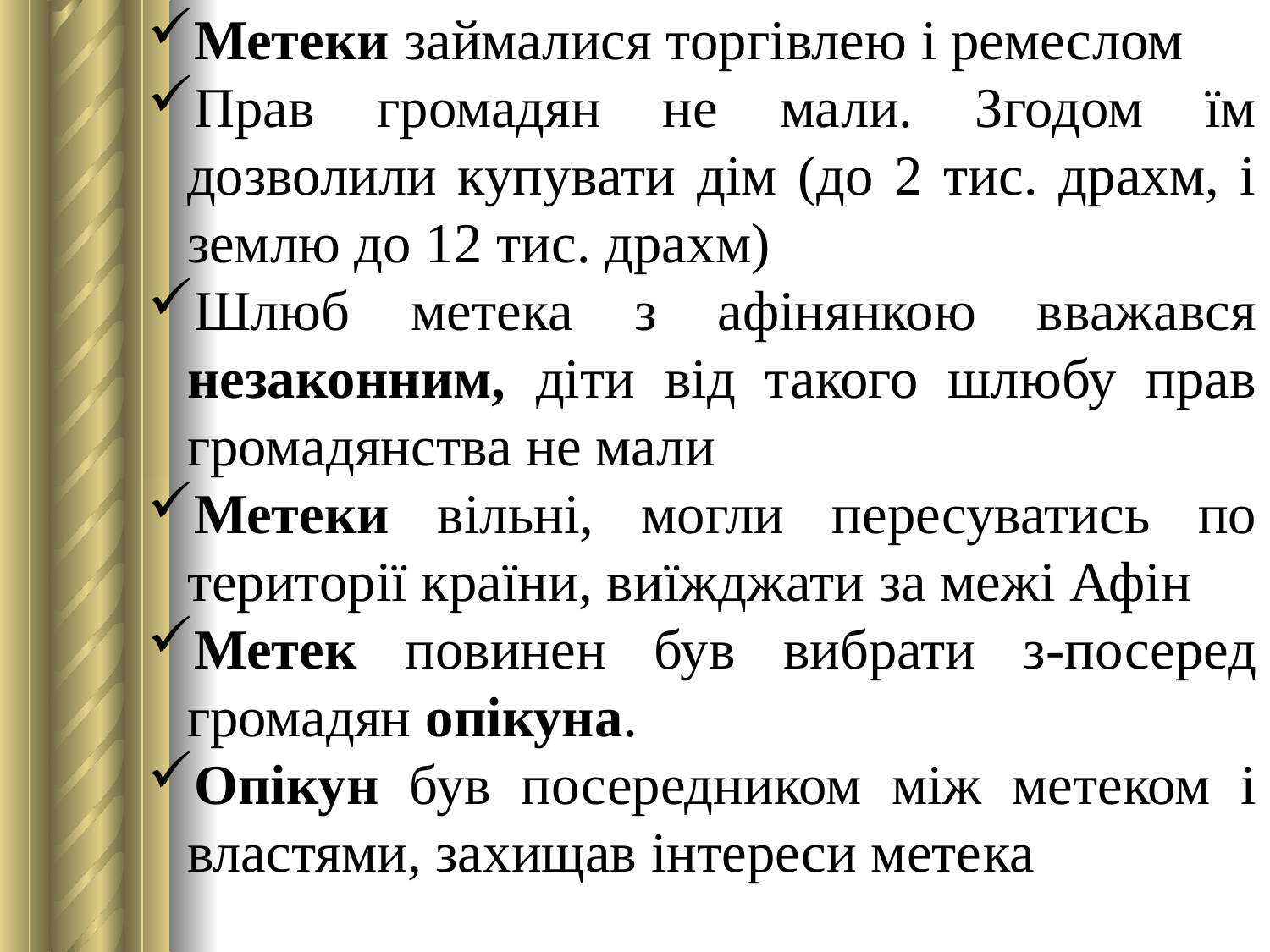

Метеки займалися торгівлею і ремес­лом
Прав громадян не мали. Згодом їм дозволили купувати дім (до 2 тис. драхм, і землю до 12 тис. драхм)
Шлюб метека з афінянкою вважався незаконним, діти від такого шлюбу прав громадянства не мали
Метеки вільні, могли пересуватись по території країни, виїжджати за межі Афін
Метек повинен був вибрати з-посеред громадян опікуна.
Опі­кун був посередником між метеком і властями, захищав інтереси мете­ка